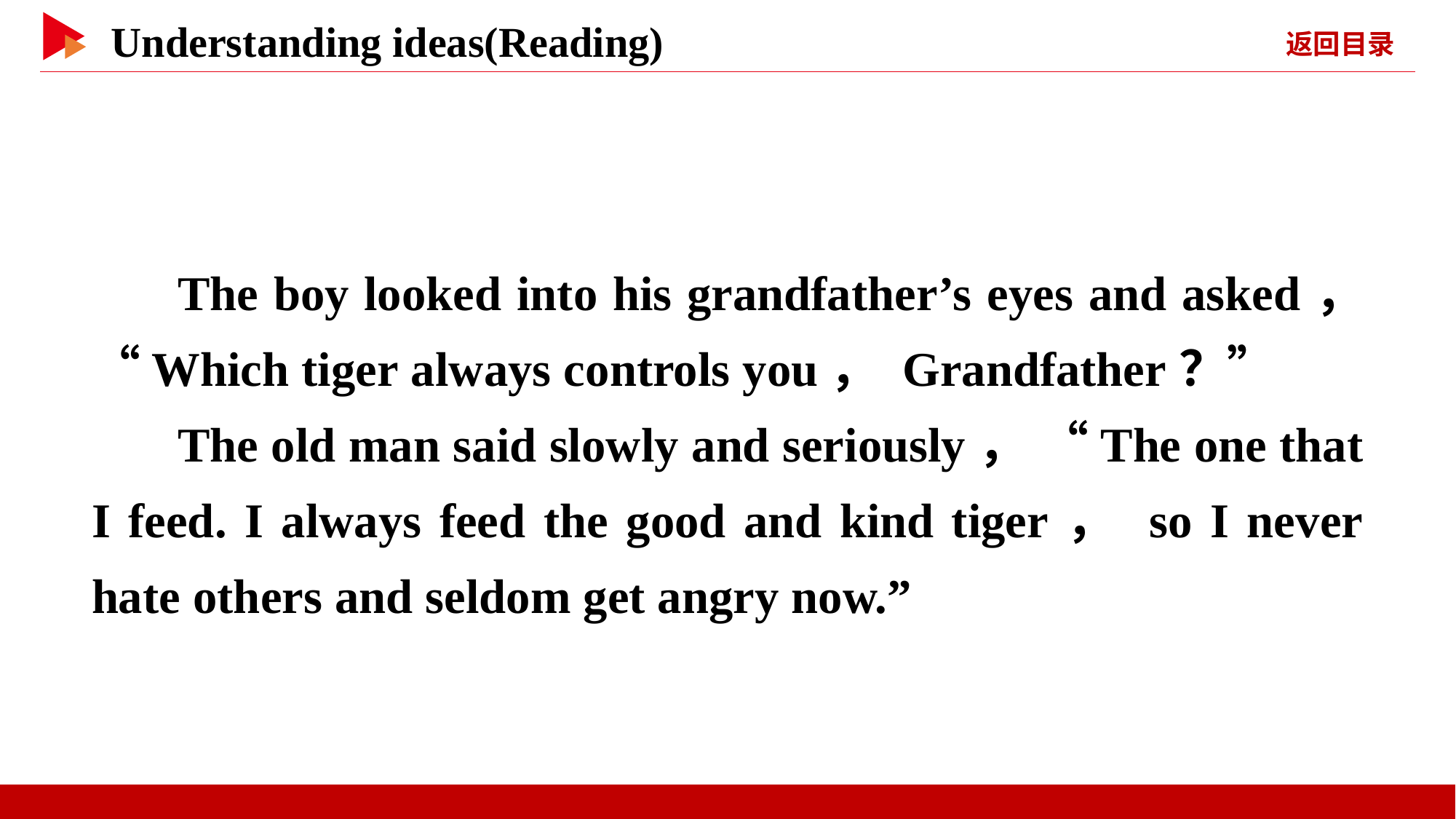

The boy looked into his grandfather’s eyes and asked， “Which tiger always controls you， Grandfather？”
The old man said slowly and seriously， “The one that I feed. I always feed the good and kind tiger， so I never hate others and seldom get angry now.”